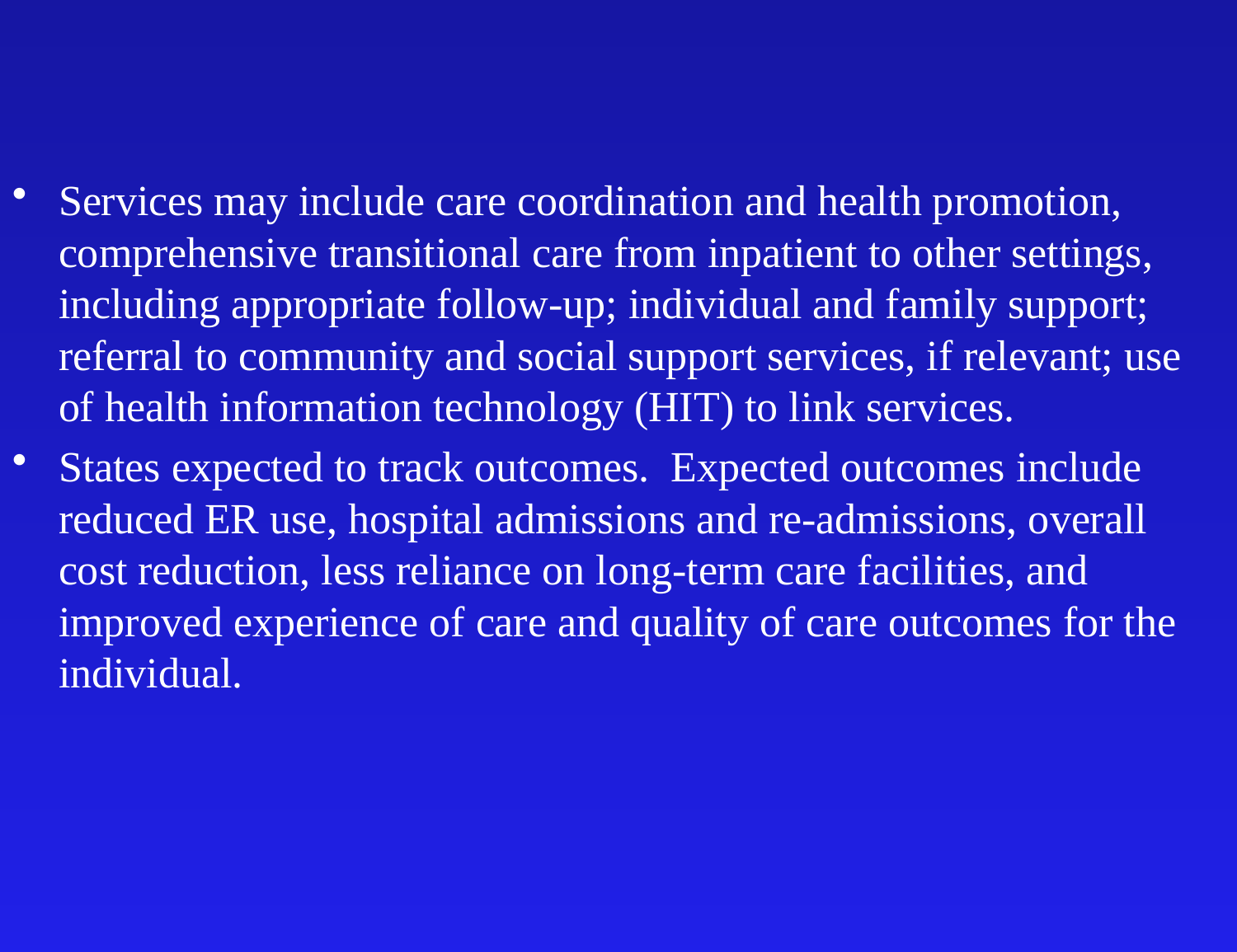

Services may include care coordination and health promotion, comprehensive transitional care from inpatient to other settings, including appropriate follow-up; individual and family support; referral to community and social support services, if relevant; use of health information technology (HIT) to link services.
States expected to track outcomes.  Expected outcomes include reduced ER use, hospital admissions and re-admissions, overall cost reduction, less reliance on long-term care facilities, and improved experience of care and quality of care outcomes for the individual.